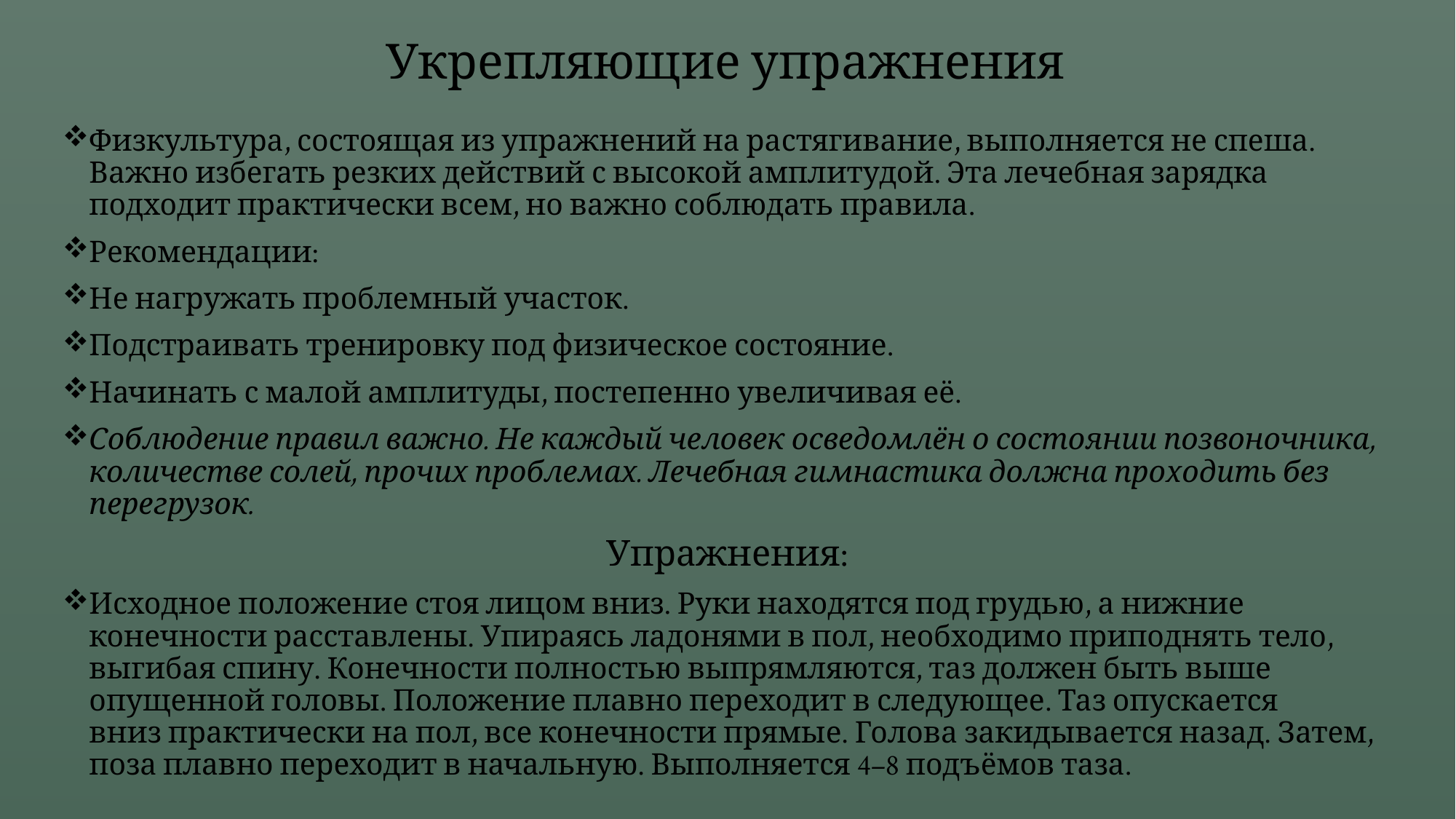

# Укрепляющие упражнения
Физкультура, состоящая из упражнений на растягивание, выполняется не спеша. Важно избегать резких действий с высокой амплитудой. Эта лечебная зарядка подходит практически всем, но важно соблюдать правила.
Рекомендации:
Не нагружать проблемный участок.
Подстраивать тренировку под физическое состояние.
Начинать с малой амплитуды, постепенно увеличивая её.
Соблюдение правил важно. Не каждый человек осведомлён о состоянии позвоночника, количестве солей, прочих проблемах. Лечебная гимнастика должна проходить без перегрузок.
Упражнения:
Исходное положение стоя лицом вниз. Руки находятся под грудью, а нижние конечности расставлены. Упираясь ладонями в пол, необходимо приподнять тело, выгибая спину. Конечности полностью выпрямляются, таз должен быть выше опущенной головы. Положение плавно переходит в следующее. Таз опускается вниз практически на пол, все конечности прямые. Голова закидывается назад. Затем, поза плавно переходит в начальную. Выполняется 4–8 подъёмов таза.